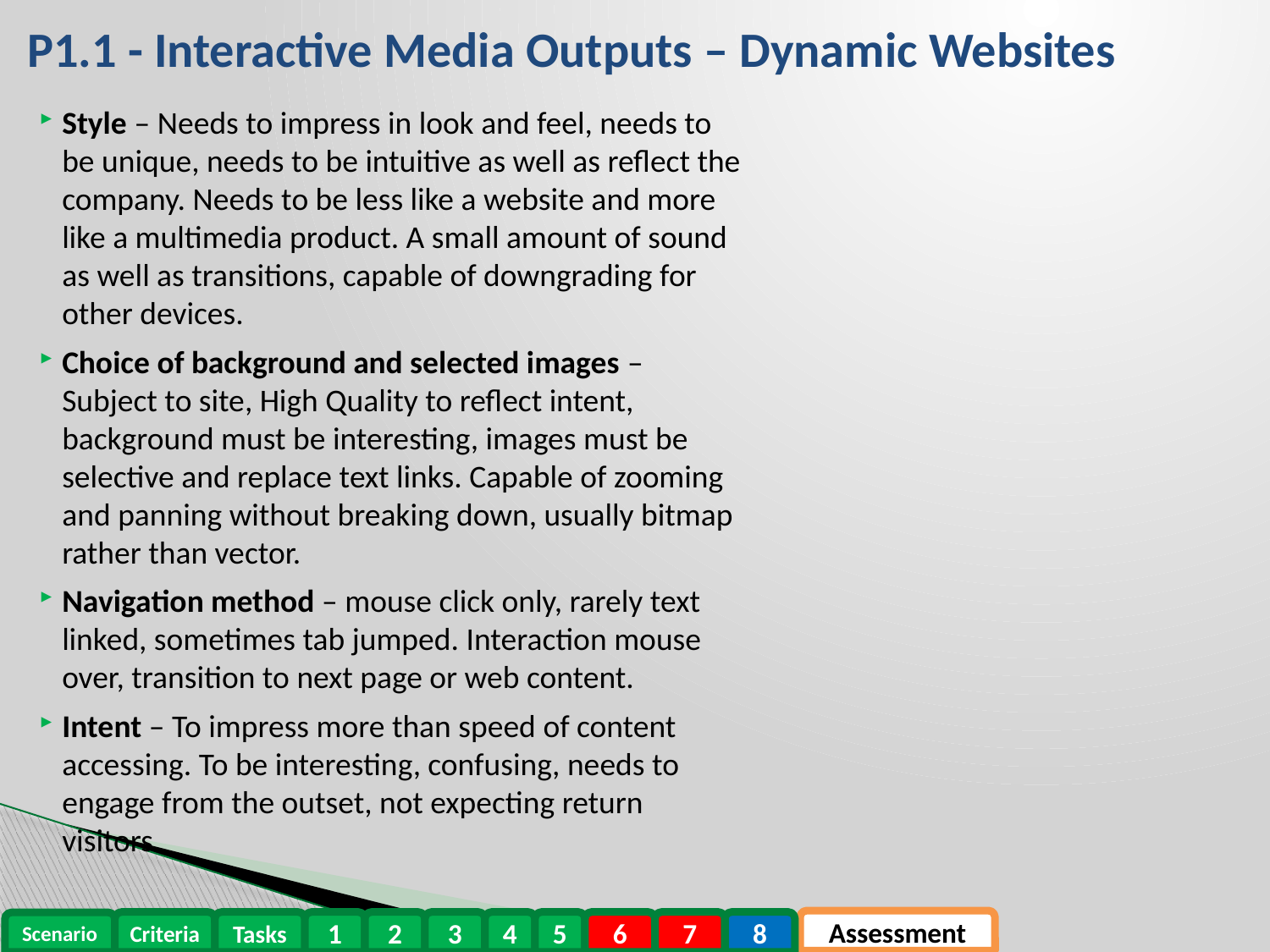

# P1.1 - Interactive Media Outputs – Dynamic Websites
Style – Needs to impress in look and feel, needs to be unique, needs to be intuitive as well as reflect the company. Needs to be less like a website and more like a multimedia product. A small amount of sound as well as transitions, capable of downgrading for other devices.
Choice of background and selected images – Subject to site, High Quality to reflect intent, background must be interesting, images must be selective and replace text links. Capable of zooming and panning without breaking down, usually bitmap rather than vector.
Navigation method – mouse click only, rarely text linked, sometimes tab jumped. Interaction mouse over, transition to next page or web content.
Intent – To impress more than speed of content accessing. To be interesting, confusing, needs to engage from the outset, not expecting return visitors.